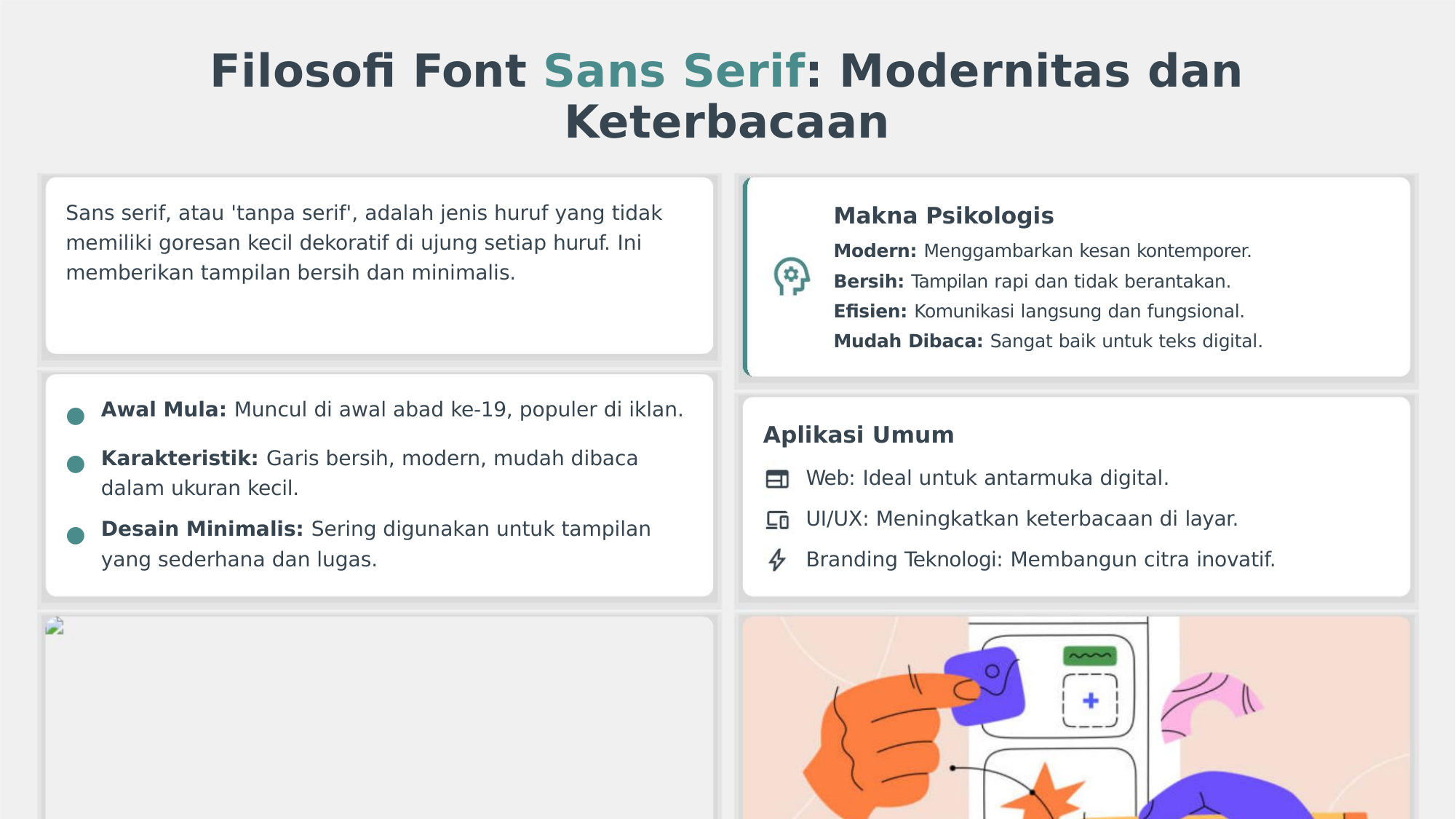

Filosoﬁ Font Sans Serif: Modernitas dan
Keterbacaan
Sans serif, atau 'tanpa serif', adalah jenis huruf yang tidak
memiliki goresan kecil dekoratif di ujung setiap huruf. Ini
memberikan tampilan bersih dan minimalis.
Makna Psikologis
Modern: Menggambarkan kesan kontemporer.
Bersih: Tampilan rapi dan tidak berantakan.
Eﬁsien: Komunikasi langsung dan fungsional.
Mudah Dibaca: Sangat baik untuk teks digital.
Awal Mula: Muncul di awal abad ke-19, populer di iklan.
●
●
Aplikasi Umum
Karakteristik: Garis bersih, modern, mudah dibaca
Web: Ideal untuk antarmuka digital.
dalam ukuran kecil.
UI/UX: Meningkatkan keterbacaan di layar.
Branding Teknologi: Membangun citra inovatif.
Desain Minimalis: Sering digunakan untuk tampilan
●
yang sederhana dan lugas.
Kesedrhanaan & Kebersihan
Keterbacaan
Modernitas &
Kontemporer